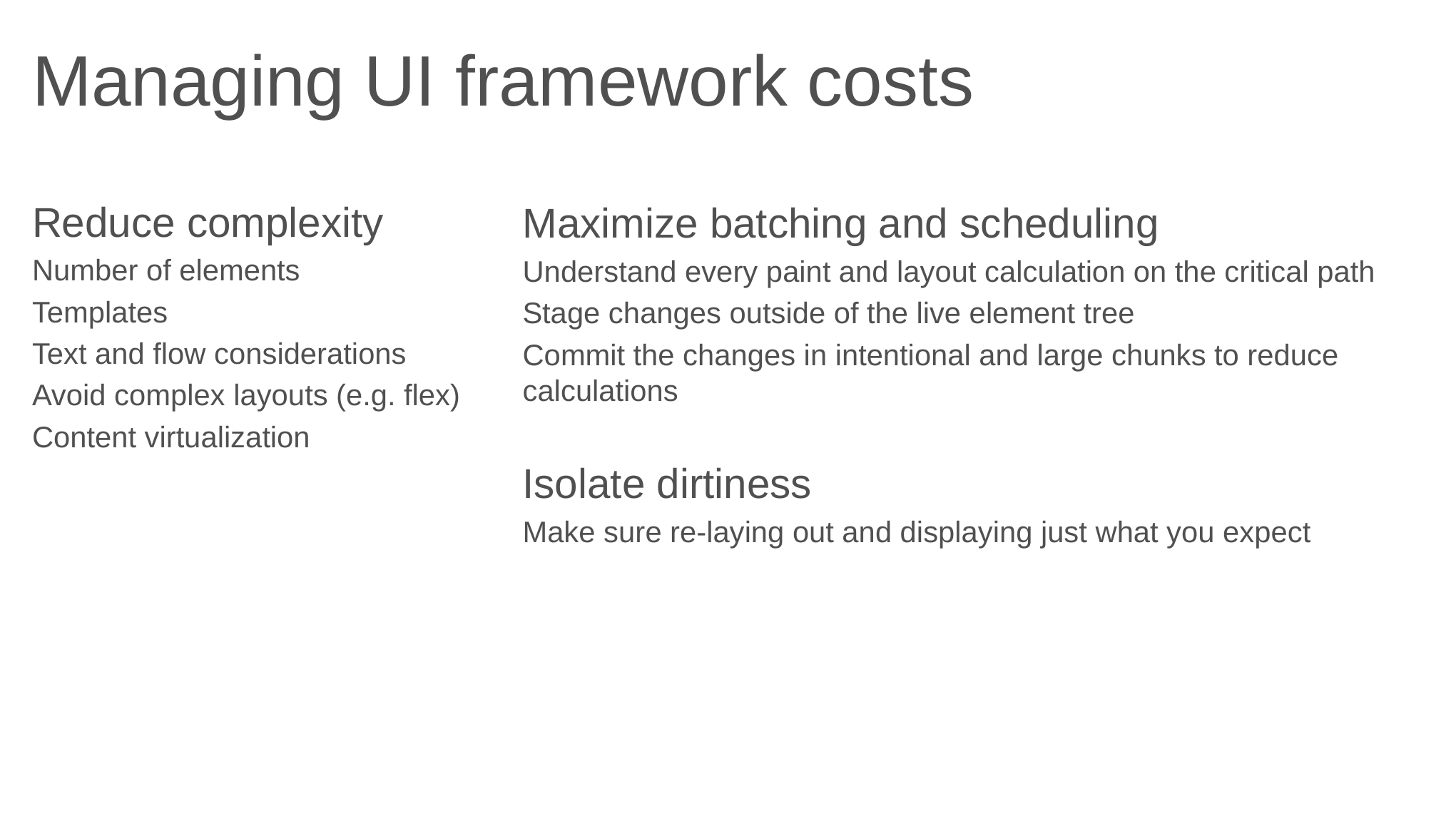

# Managing UI framework costs
Reduce complexity
Number of elements
Templates
Text and flow considerations
Avoid complex layouts (e.g. flex)
Content virtualization
Maximize batching and scheduling
Understand every paint and layout calculation on the critical path
Stage changes outside of the live element tree
Commit the changes in intentional and large chunks to reduce calculations

Isolate dirtiness
Make sure re-laying out and displaying just what you expect